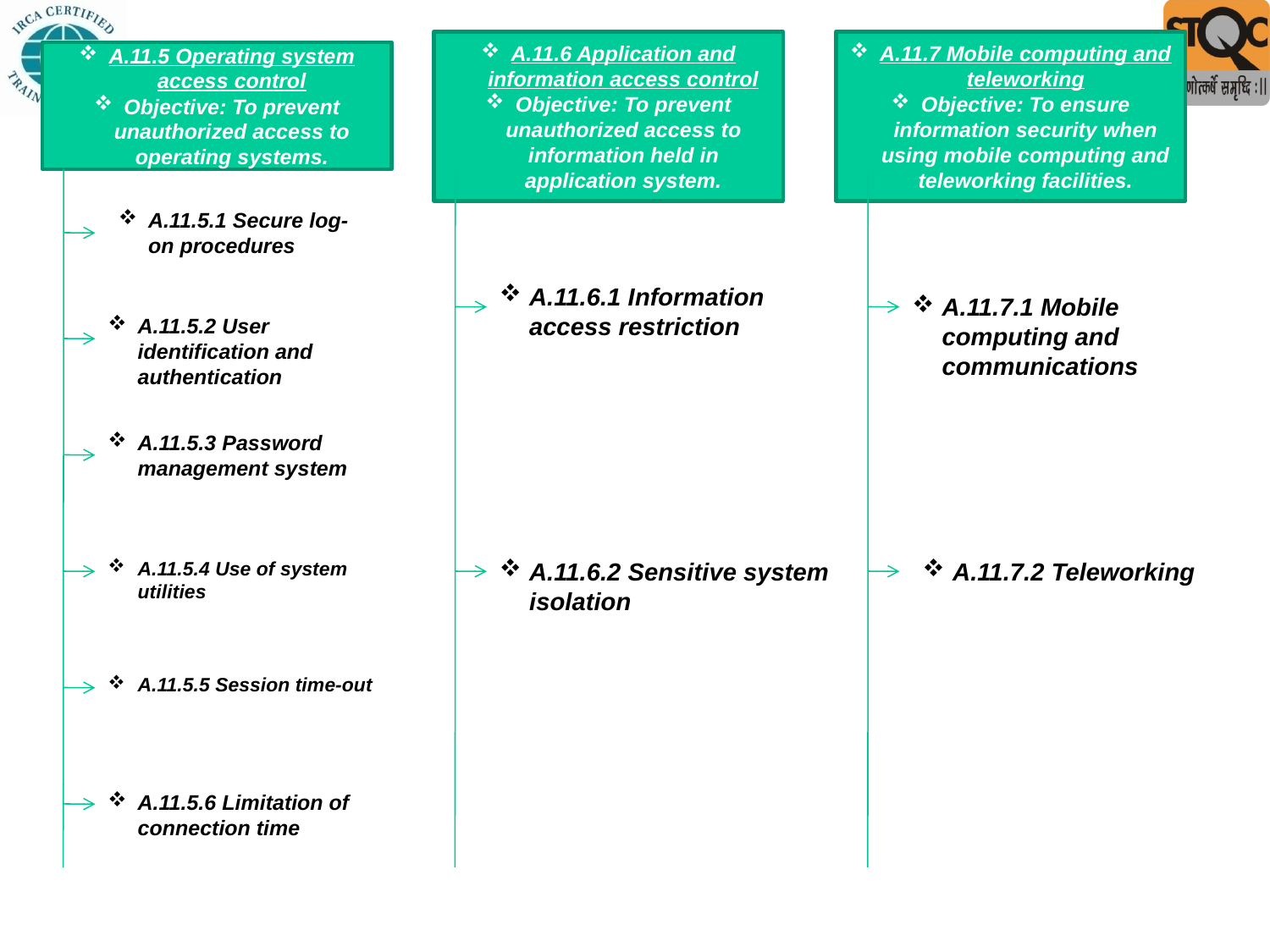

A.11.6 Application and information access control
Objective: To prevent unauthorized access to information held in application system.
A.11.7 Mobile computing and teleworking
Objective: To ensure information security when using mobile computing and teleworking facilities.
A.11.5 Operating system access control
Objective: To prevent unauthorized access to operating systems.
A.11.5.1 Secure log-on procedures
A.11.6.1 Information access restriction
A.11.7.1 Mobile computing and communications
A.11.5.2 User identification and authentication
A.11.5.3 Password management system
A.11.5.4 Use of system utilities
A.11.6.2 Sensitive system isolation
A.11.7.2 Teleworking
A.11.5.5 Session time-out
A.11.5.6 Limitation of connection time